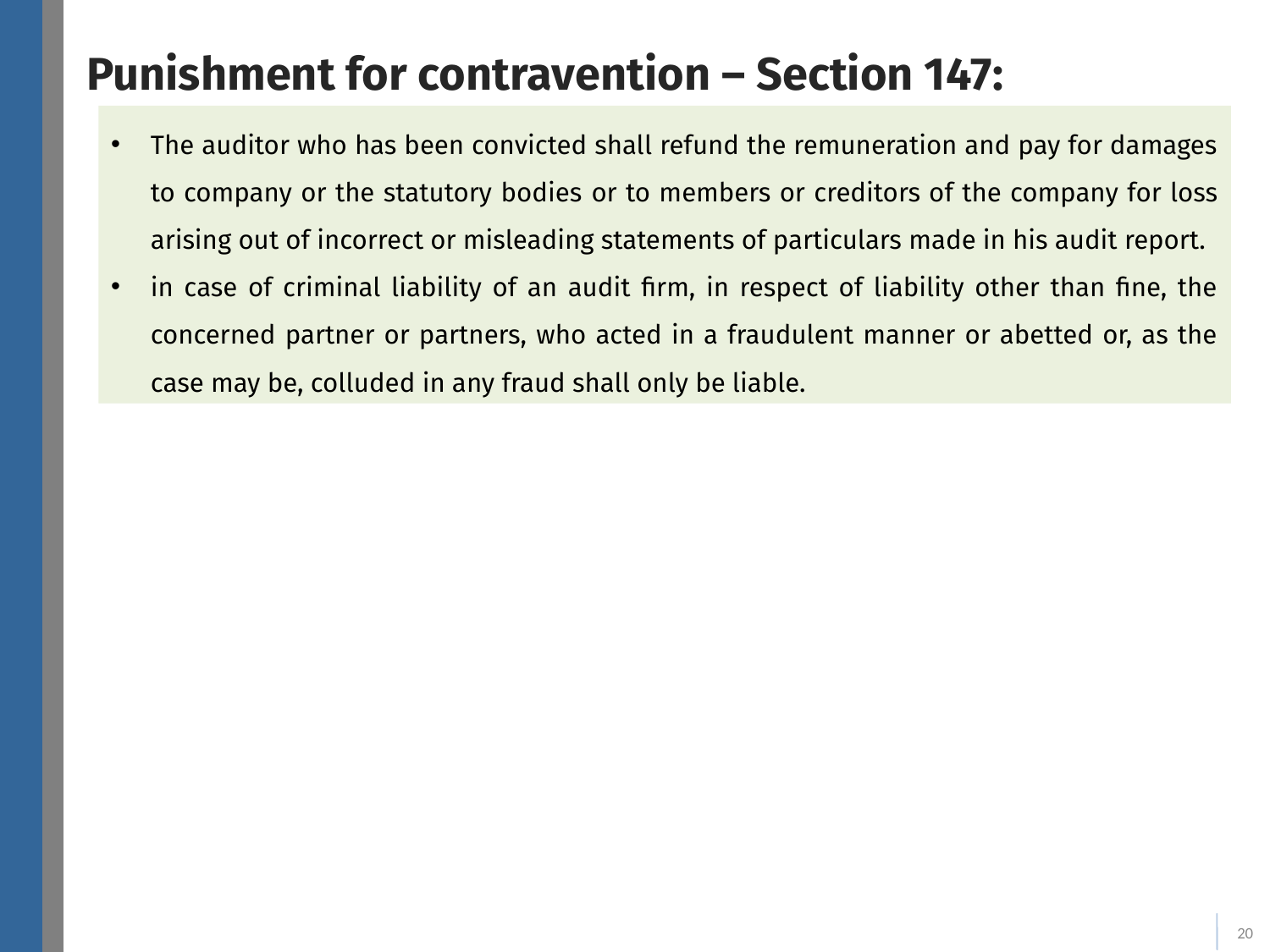

# Punishment for contravention – Section 147:
The auditor who has been convicted shall refund the remuneration and pay for damages to company or the statutory bodies or to members or creditors of the company for loss arising out of incorrect or misleading statements of particulars made in his audit report.
in case of criminal liability of an audit firm, in respect of liability other than fine, the concerned partner or partners, who acted in a fraudulent manner or abetted or, as the case may be, colluded in any fraud shall only be liable.
20